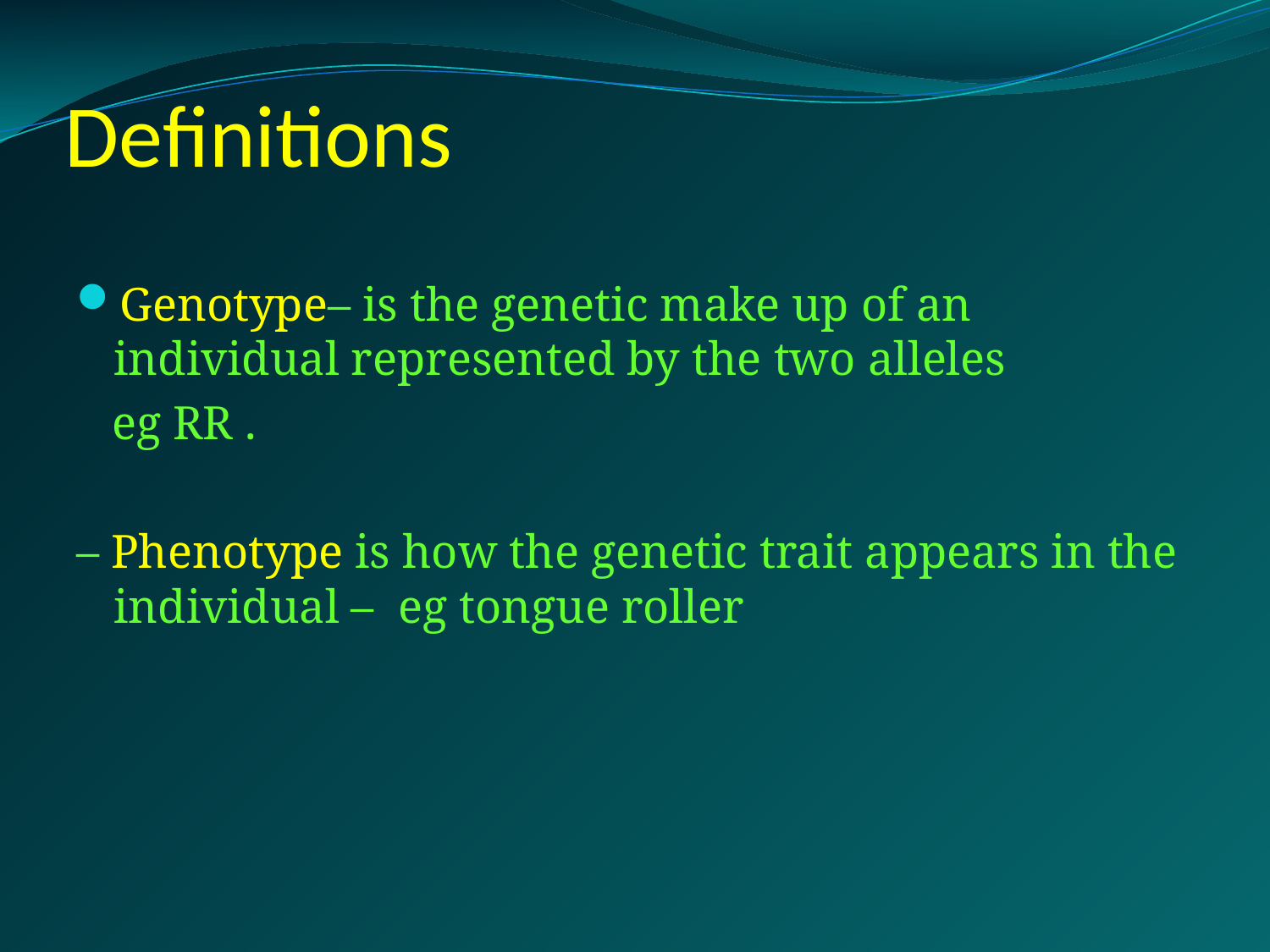

# Definitions
Genotype– is the genetic make up of an individual represented by the two alleles
   eg RR .

– Phenotype is how the genetic trait appears in the individual –  eg tongue roller